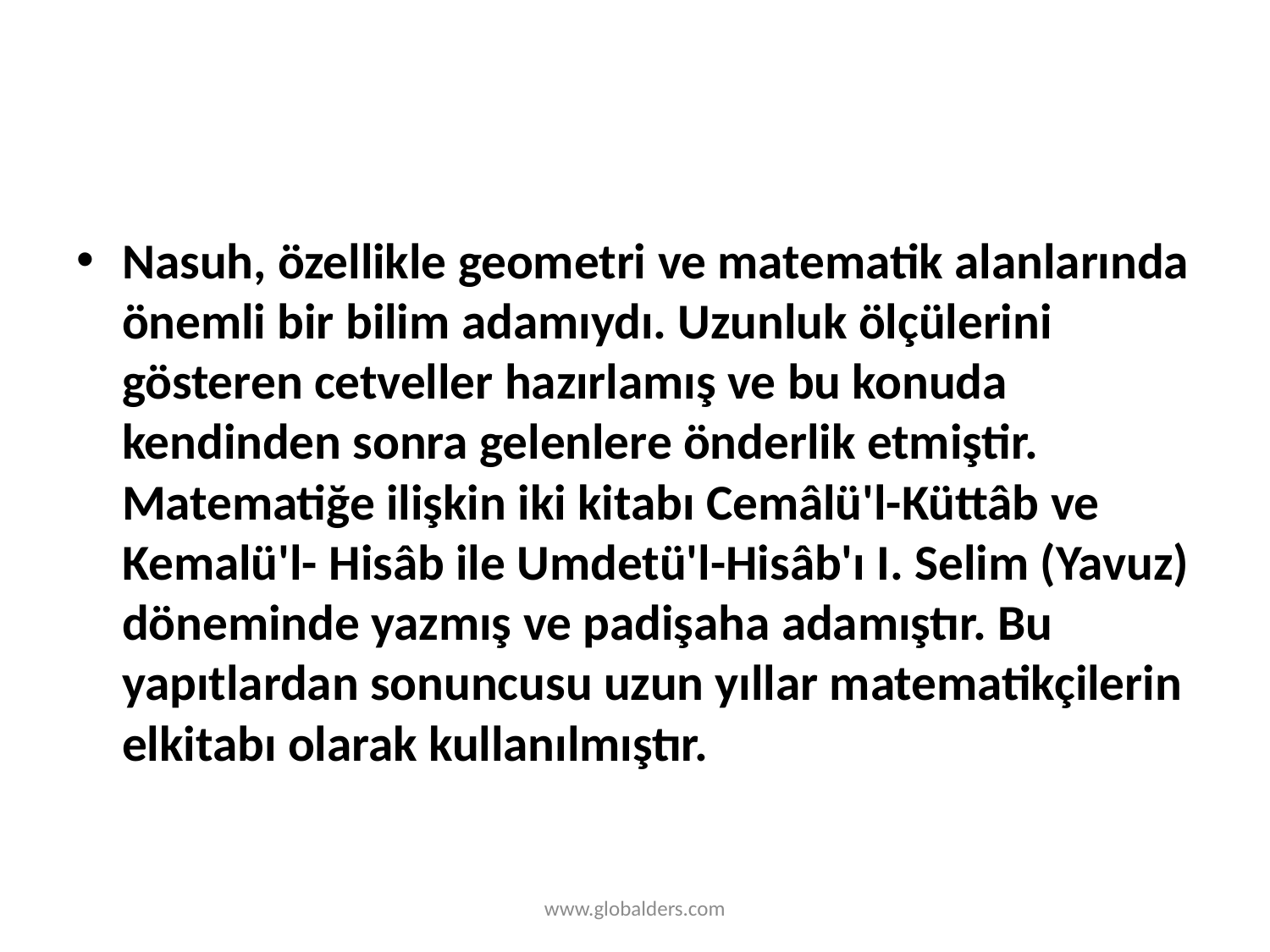

#
Nasuh, özellikle geometri ve matematik alanlarında önemli bir bilim adamıydı. Uzunluk ölçülerini gösteren cetveller hazırlamış ve bu konuda kendinden sonra gelenlere önderlik etmiştir. Matematiğe ilişkin iki kitabı Cemâlü'l-Küttâb ve Kemalü'l- Hisâb ile Umdetü'l-Hisâb'ı I. Selim (Yavuz) döneminde yazmış ve padişaha adamıştır. Bu yapıtlardan sonuncusu uzun yıllar matematikçilerin elkitabı olarak kullanılmıştır.
www.globalders.com